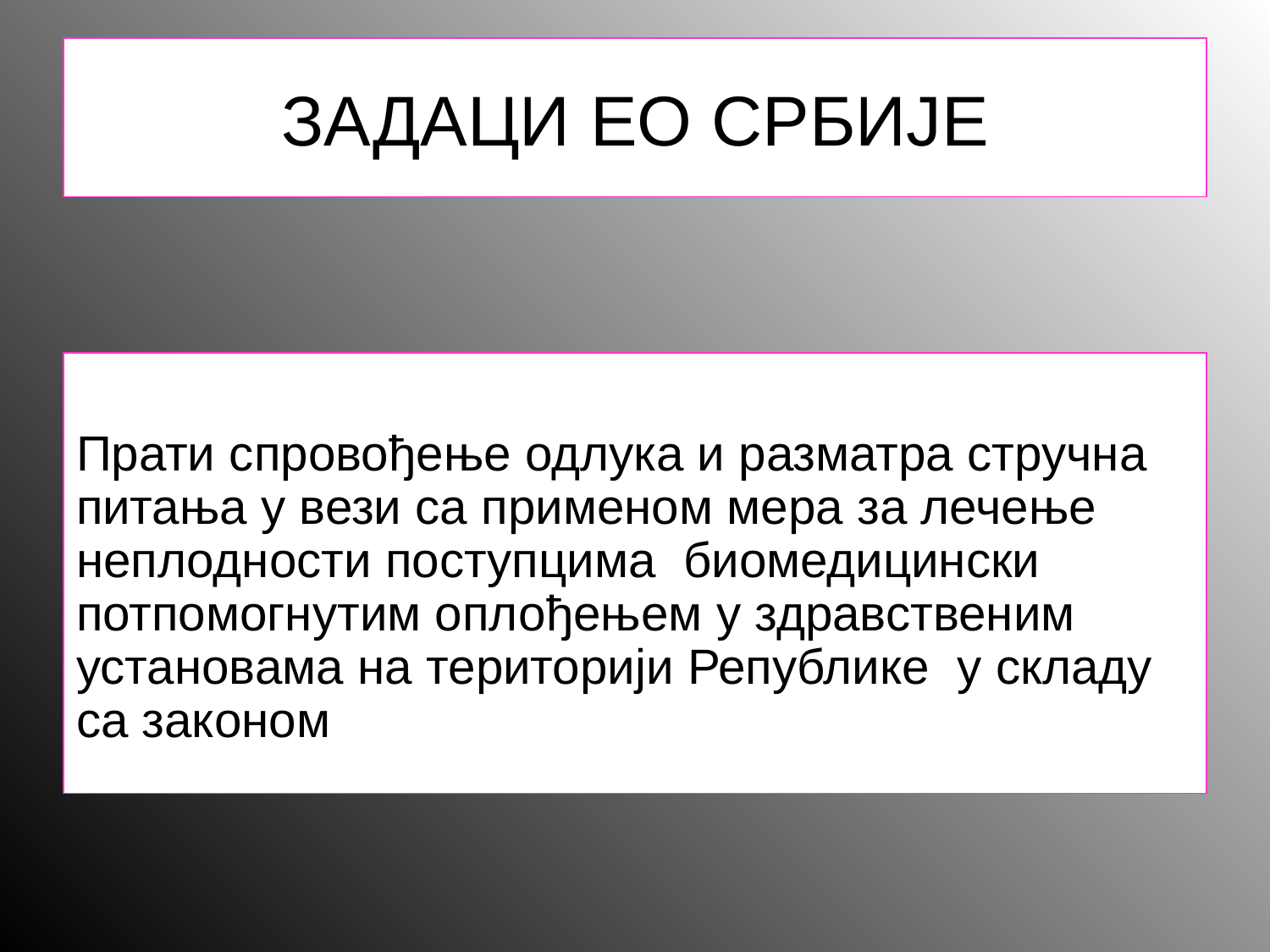

# ЗАДАЦИ ЕО СРБИЈЕ

Прати спровођење одлука и разматра стручна питања у вези са применом мера за лечење неплодности поступцима  биомедицински потпомогнутим оплођењем у здравственим установама на територији Републике  у складу са законом